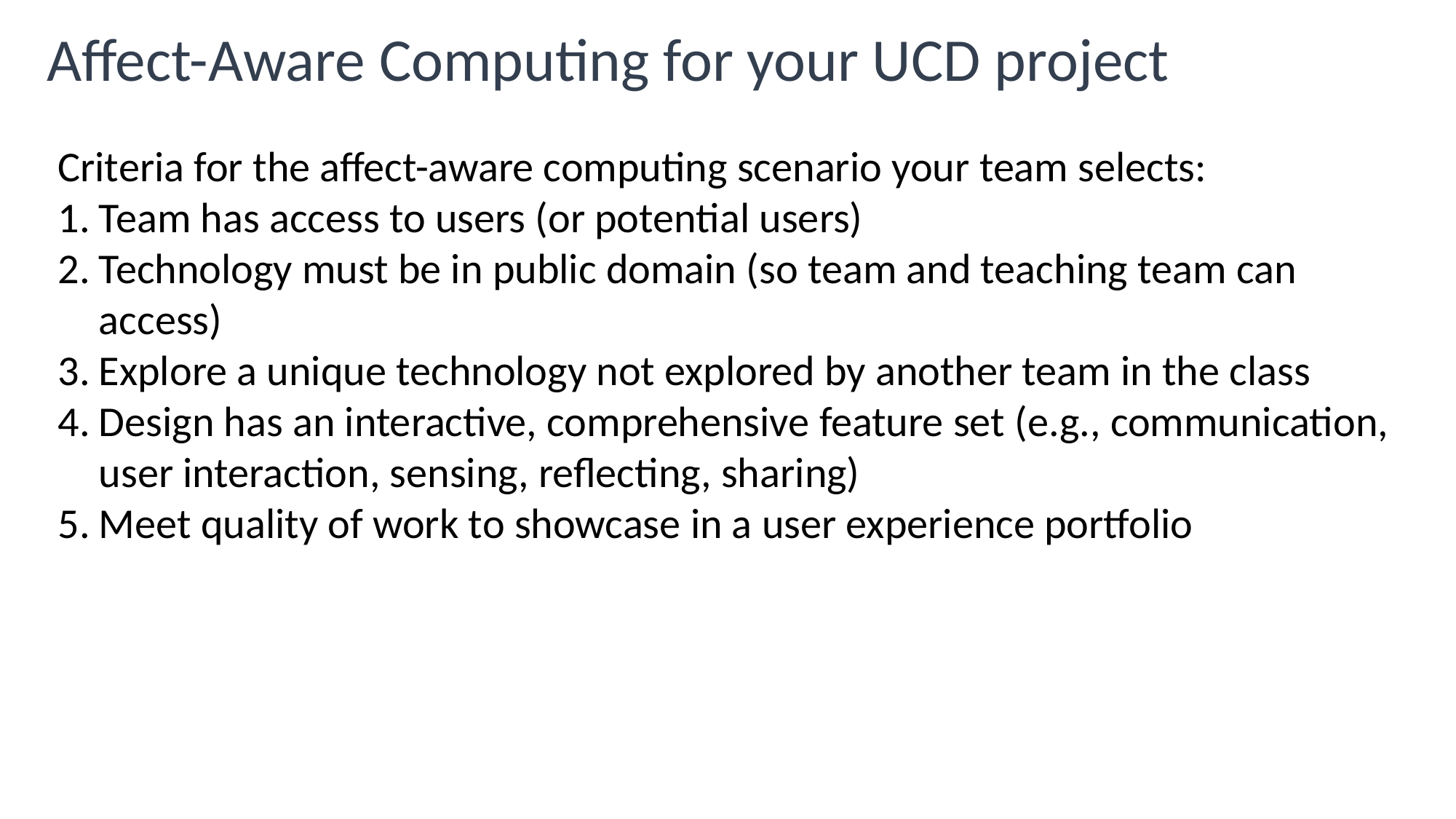

Affect-Aware Computing for your UCD project
Criteria for the affect-aware computing scenario your team selects:
Team has access to users (or potential users)
Technology must be in public domain (so team and teaching team can access)
Explore a unique technology not explored by another team in the class
Design has an interactive, comprehensive feature set (e.g., communication, user interaction, sensing, reflecting, sharing)
Meet quality of work to showcase in a user experience portfolio